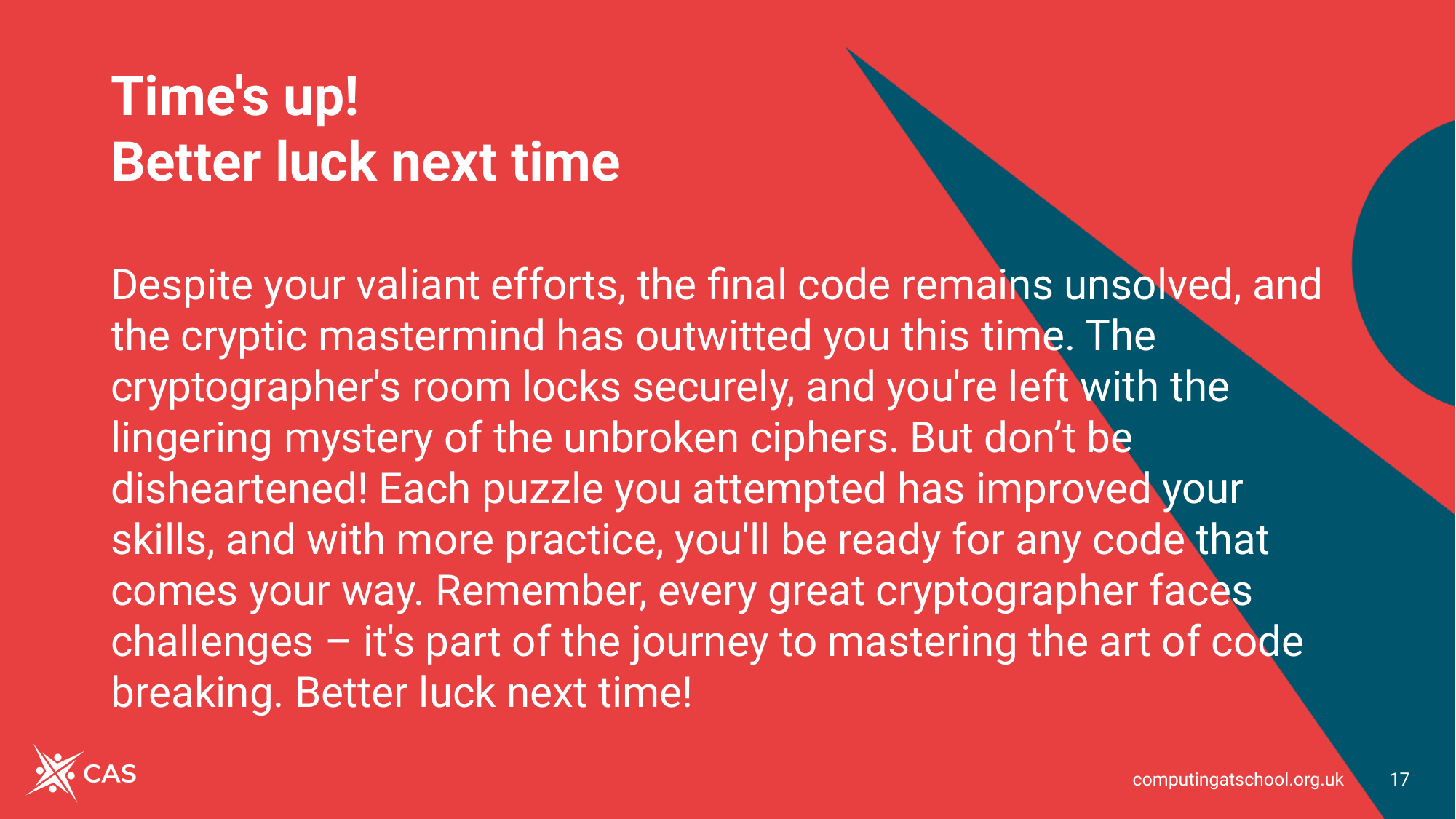

# Time's up! Better luck next time Despite your valiant efforts, the final code remains unsolved, and the cryptic mastermind has outwitted you this time. The cryptographer's room locks securely, and you're left with the lingering mystery of the unbroken ciphers. But don’t be disheartened! Each puzzle you attempted has improved your skills, and with more practice, you'll be ready for any code that comes your way. Remember, every great cryptographer faces challenges – it's part of the journey to mastering the art of code breaking. Better luck next time!
computingatschool.org.uk
17